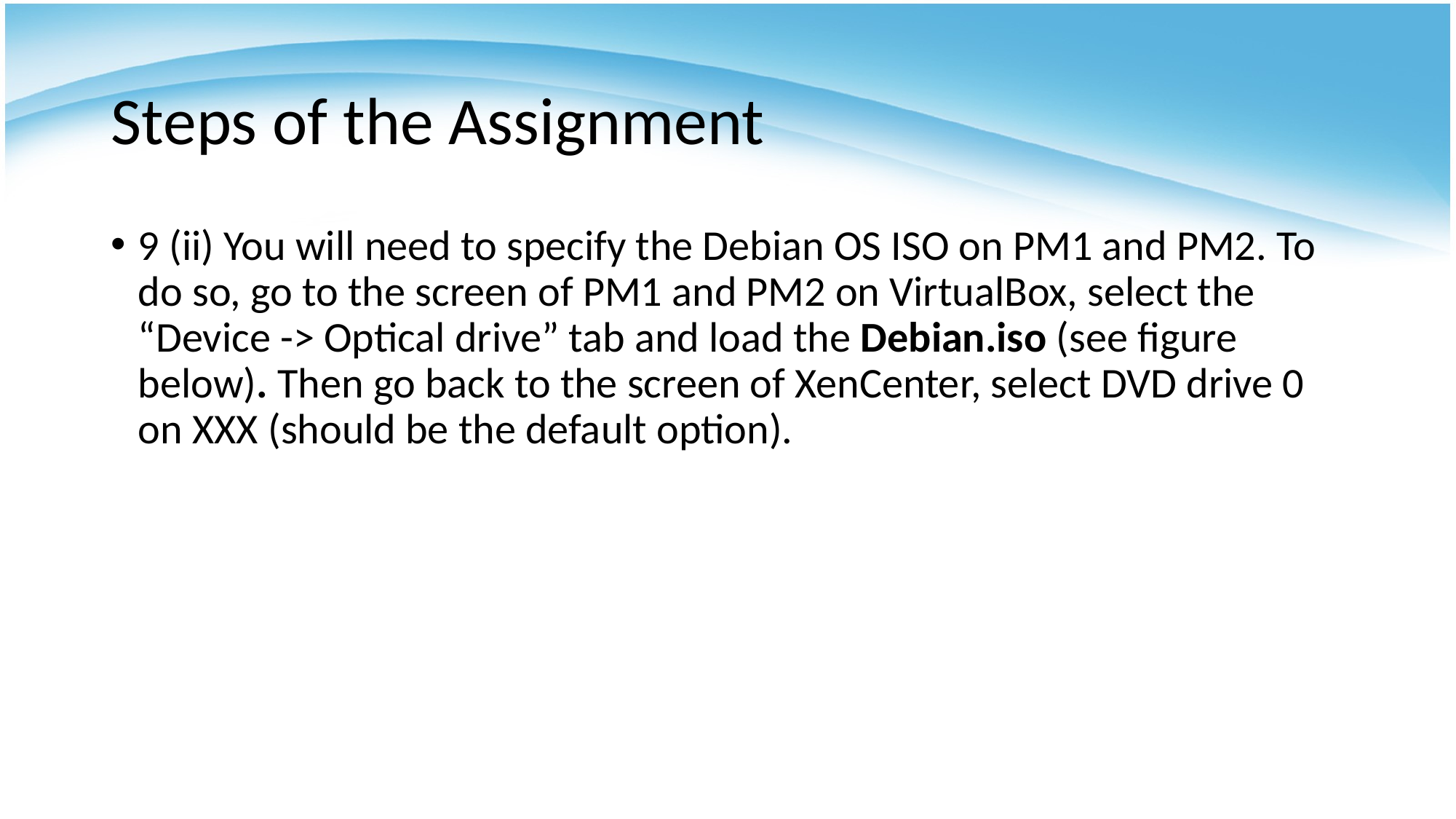

# Steps of the Assignment
9 (ii) You will need to specify the Debian OS ISO on PM1 and PM2. To do so, go to the screen of PM1 and PM2 on VirtualBox, select the “Device -> Optical drive” tab and load the Debian.iso (see figure below). Then go back to the screen of XenCenter, select DVD drive 0 on XXX (should be the default option).